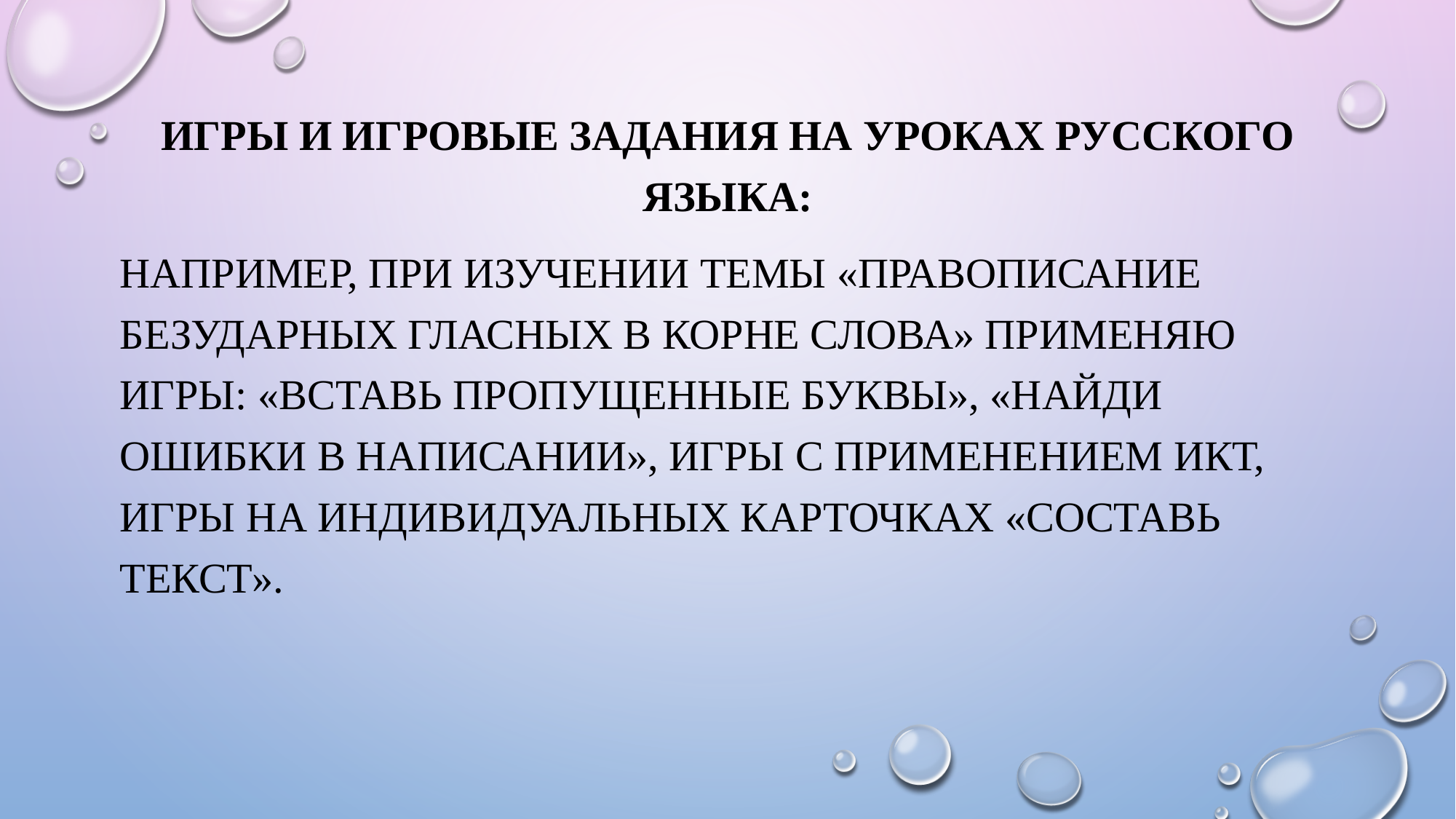

#
Игры и игровые задания на уроках русского языка:
Например, при изучении темы «Правописание безударных гласных в корне слова» применяю игры: «Вставь пропущенные буквы», «Найди ошибки в написании», игры с применением ИКТ, игры на индивидуальных карточках «Составь текст».